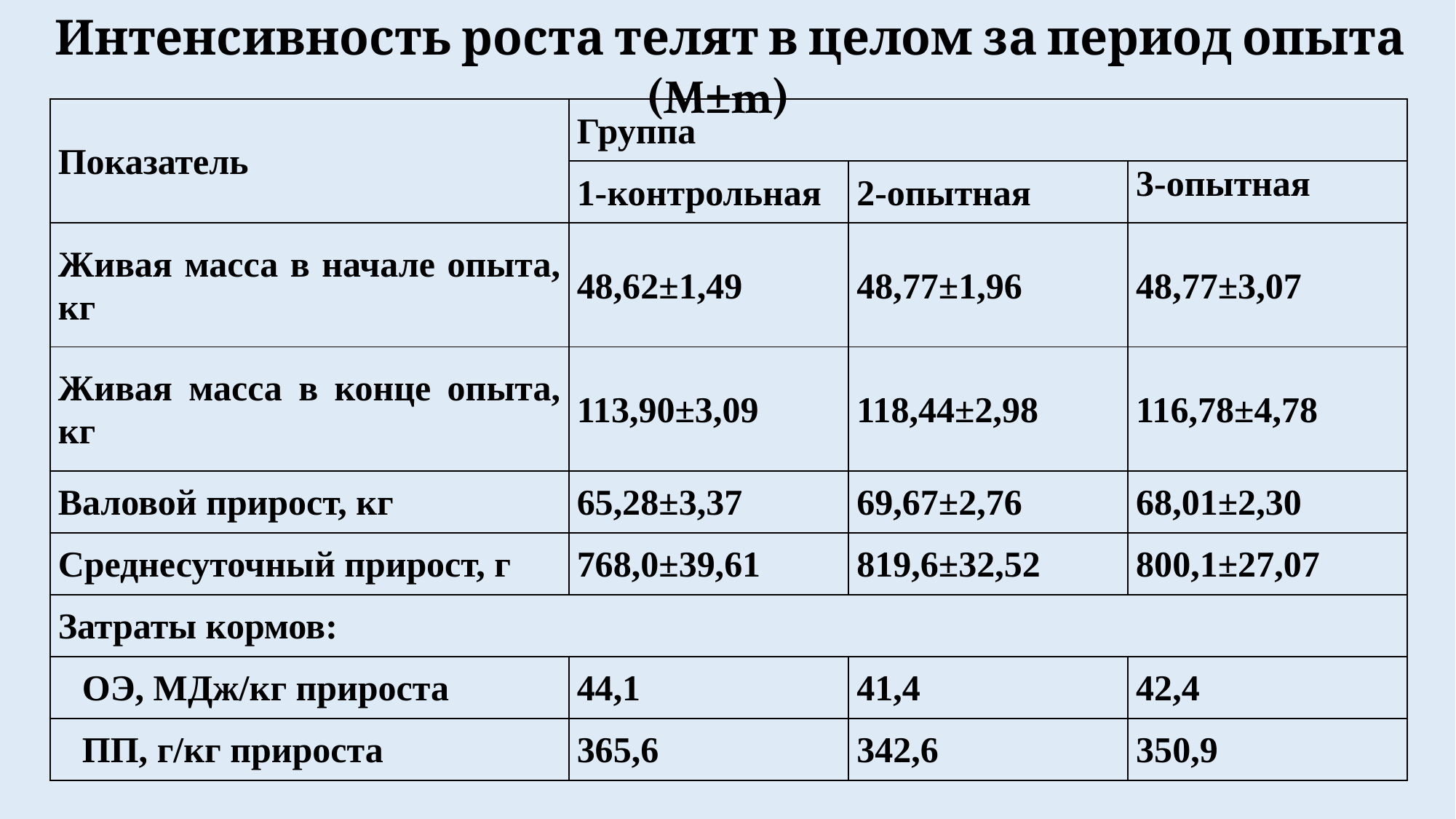

Интенсивность роста телят в целом за период опыта (M±m)
| Показатель | Группа |  |  |
| --- | --- | --- | --- |
|  | 1-контрольная | 2-опытная | 3-опытная |
| Живая масса в начале опыта, кг | 48,62±1,49 | 48,77±1,96 | 48,77±3,07 |
| Живая масса в конце опыта, кг | 113,90±3,09 | 118,44±2,98 | 116,78±4,78 |
| Валовой прирост, кг | 65,28±3,37 | 69,67±2,76 | 68,01±2,30 |
| Среднесуточный прирост, г | 768,0±39,61 | 819,6±32,52 | 800,1±27,07 |
| Затраты кормов: |  |  |  |
| ОЭ, МДж/кг прироста | 44,1 | 41,4 | 42,4 |
| ПП, г/кг прироста | 365,6 | 342,6 | 350,9 |